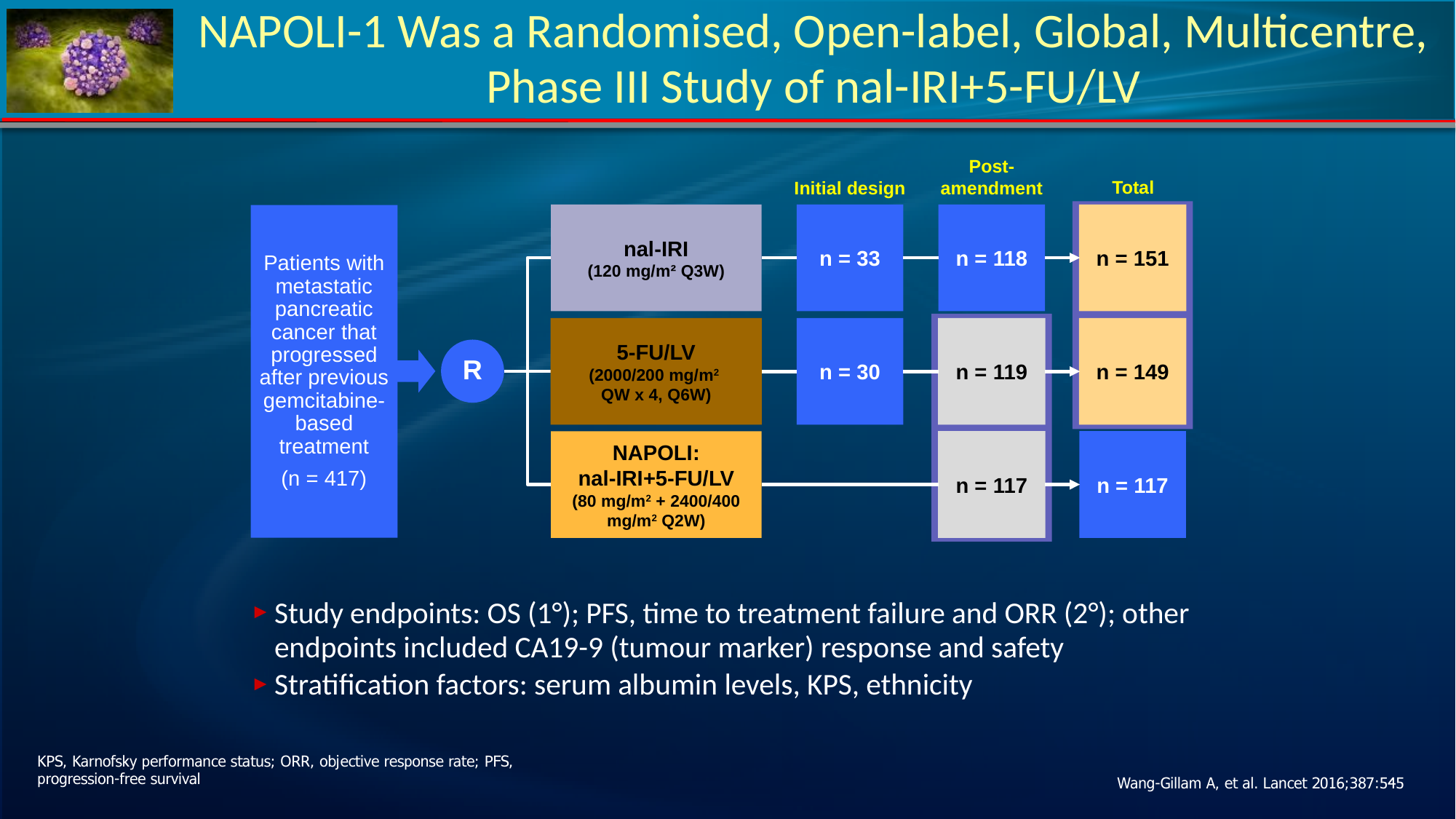

# NAPOLI-1 Was a Randomised, Open-label, Global, Multicentre, Phase III Study of nal-IRI+5-FU/LV
Post-
amendment
Total
Initial design

nal-IRI
(120 mg/m² Q3W)
n = 33
n = 118
n = 151
Patients with metastatic pancreatic cancer that progressed after previous gemcitabine-based treatment
(n = 417)

n = 30
n = 119
n = 149
5-FU/LV
(2000/200 mg/m2
QW x 4, Q6W)
R

n = 117
n = 117
NAPOLI:
nal-IRI+5-FU/LV
(80 mg/m2 + 2400/400 mg/m2 Q2W)
Study endpoints: OS (1°); PFS, time to treatment failure and ORR (2°); other endpoints included CA19-9 (tumour marker) response and safety
Stratification factors: serum albumin levels, KPS, ethnicity

KPS, Karnofsky performance status; ORR, objective response rate; PFS, progression-free survival
Wang-Gillam A, et al. Lancet 2016;387:545